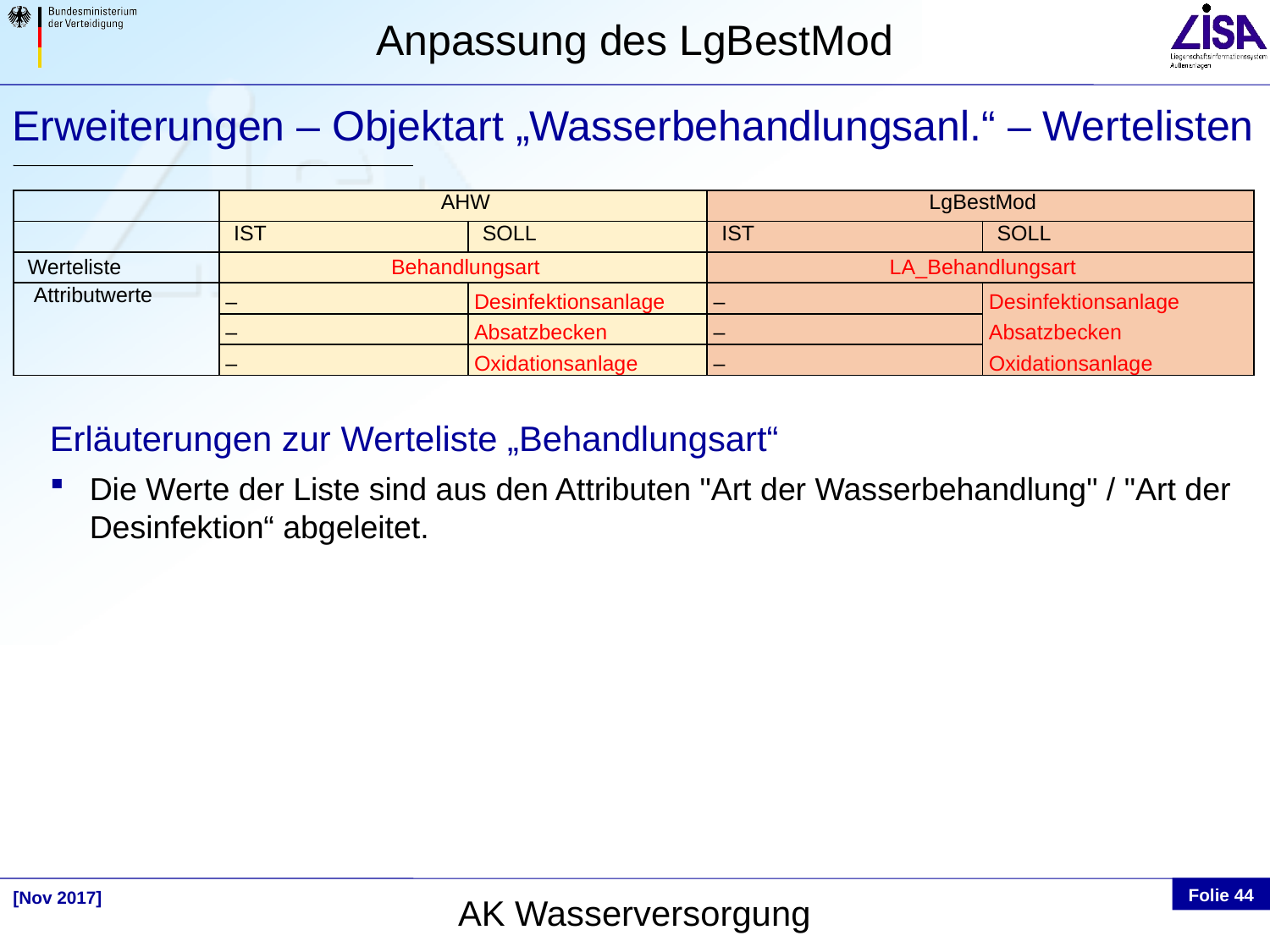

Erweiterungen – Objektart „Wasserbehandlungsanl.“ – Wertelisten

|  | AHW |  | LgBestMod |  |
| --- | --- | --- | --- | --- |
|  | IST | SOLL | IST | SOLL |
| Werteliste | Behandlungsart |  | LA\_Behandlungsart |  |
| Attributwerte | – | Desinfektionsanlage | – | Desinfektionsanlage |
|  | – | Absatzbecken | – | Absatzbecken |
|  | – | Oxidationsanlage | – | Oxidationsanlage |
Erläuterungen zur Werteliste „Behandlungsart“
Die Werte der Liste sind aus den Attributen "Art der Wasserbehandlung" / "Art der Desinfektion“ abgeleitet.